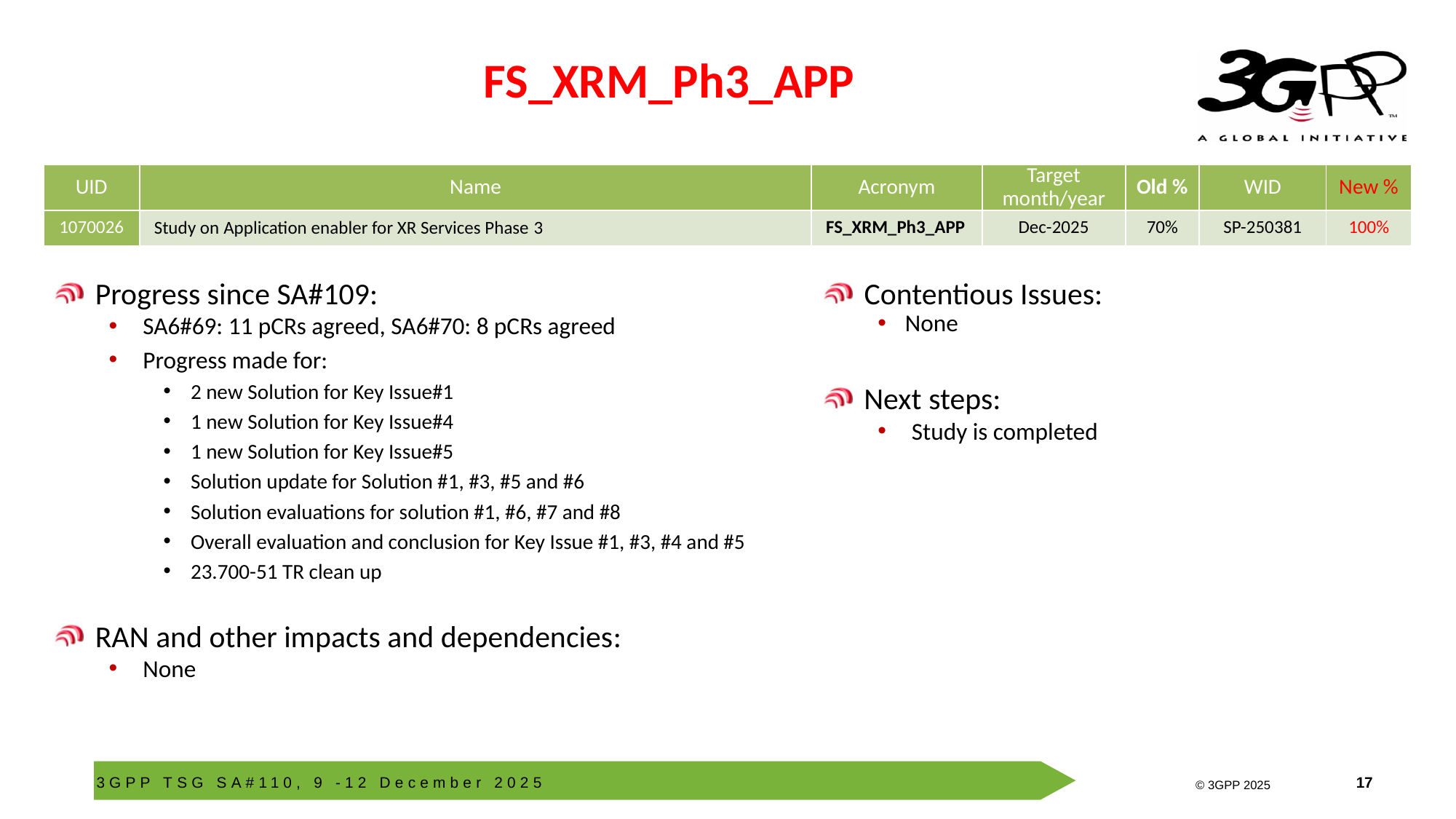

# FS_XRM_Ph3_APP
| UID | Name | Acronym | Target month/year | Old % | WID | New % |
| --- | --- | --- | --- | --- | --- | --- |
| 1070026 | Study on Application enabler for XR Services Phase 3 | FS\_XRM\_Ph3\_APP | Dec-2025 | 70% | SP-250381 | 100% |
Progress since SA#109:
SA6#69: 11 pCRs agreed, SA6#70: 8 pCRs agreed
Progress made for:
2 new Solution for Key Issue#1
1 new Solution for Key Issue#4
1 new Solution for Key Issue#5
Solution update for Solution #1, #3, #5 and #6
Solution evaluations for solution #1, #6, #7 and #8
Overall evaluation and conclusion for Key Issue #1, #3, #4 and #5
23.700-51 TR clean up

RAN and other impacts and dependencies:
None
Contentious Issues:
None

Next steps:
Study is completed